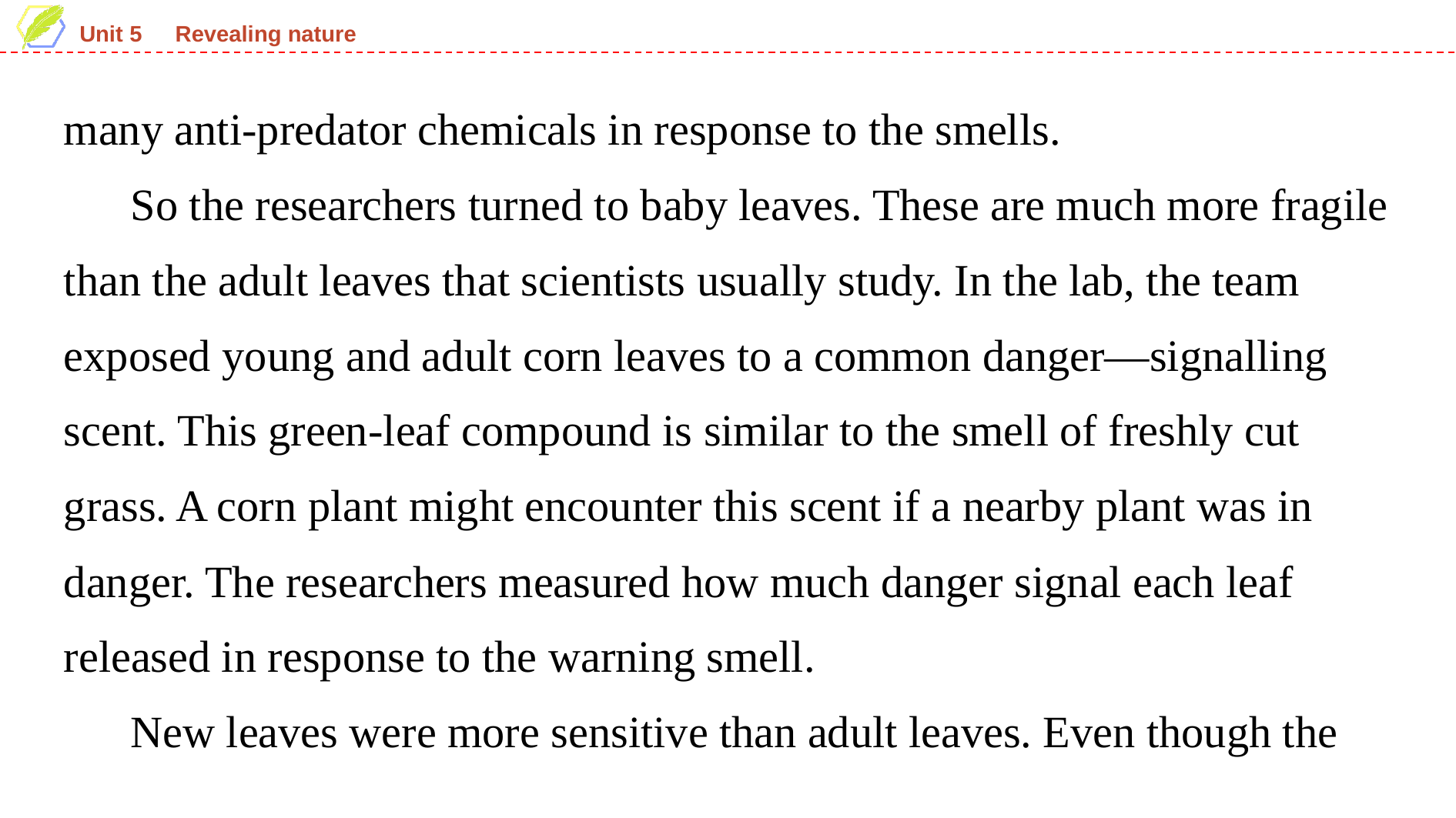

many anti-­predator chemicals in response to the smells.
      So the researchers turned to baby leaves. These are much more fragile than the adult leaves that scientists usually study. In the lab, the team exposed young and adult corn leaves to a common danger—signalling scent. This green-­leaf compound is similar to the smell of freshly cut grass. A corn plant might encounter this scent if a nearby plant was in danger. The researchers measured how much danger signal each leaf released in response to the warning smell.
      New leaves were more sensitive than adult leaves. Even though the